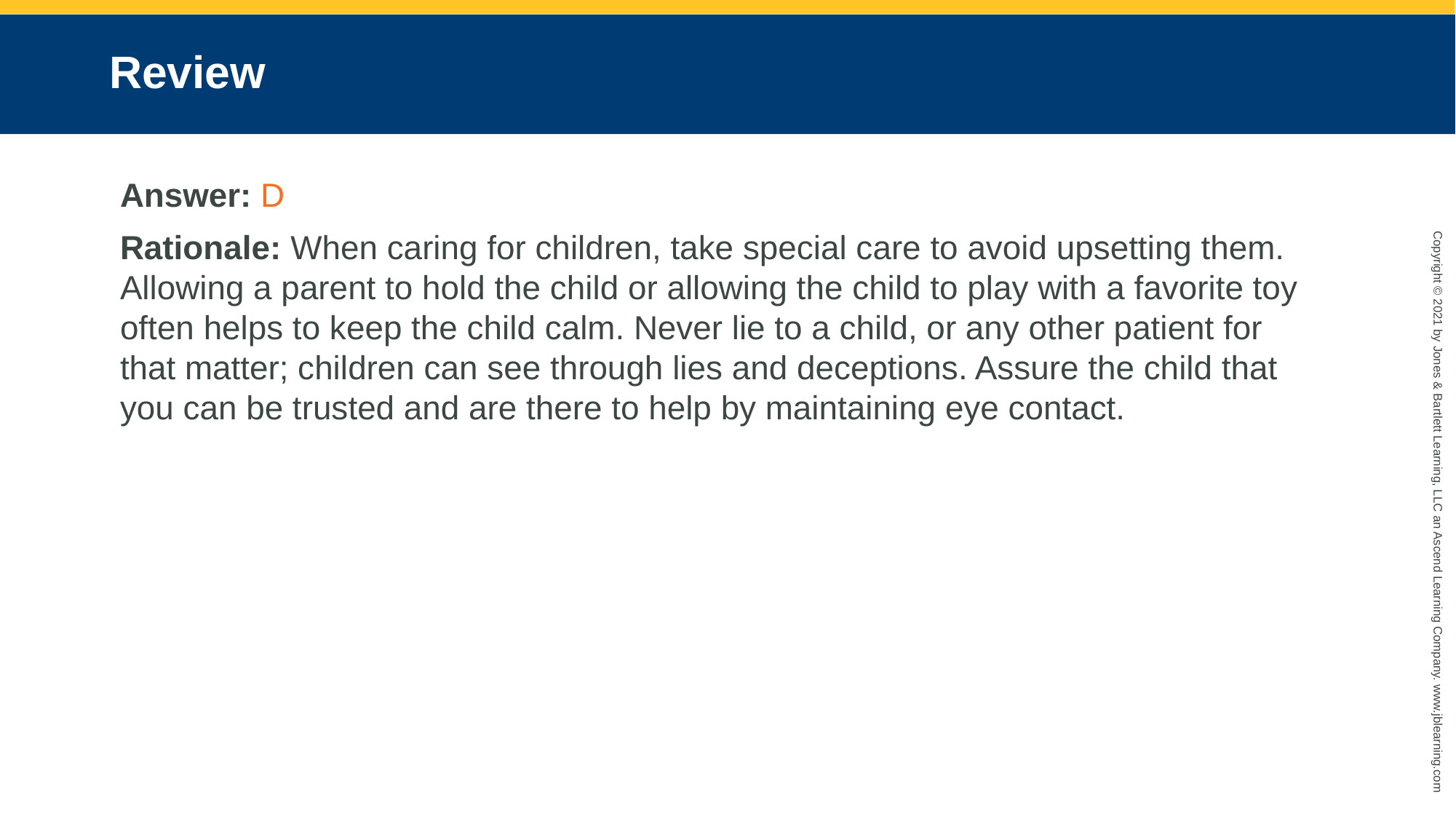

# Review
Answer: D
Rationale: When caring for children, take special care to avoid upsetting them. Allowing a parent to hold the child or allowing the child to play with a favorite toy often helps to keep the child calm. Never lie to a child, or any other patient for that matter; children can see through lies and deceptions. Assure the child that you can be trusted and are there to help by maintaining eye contact.